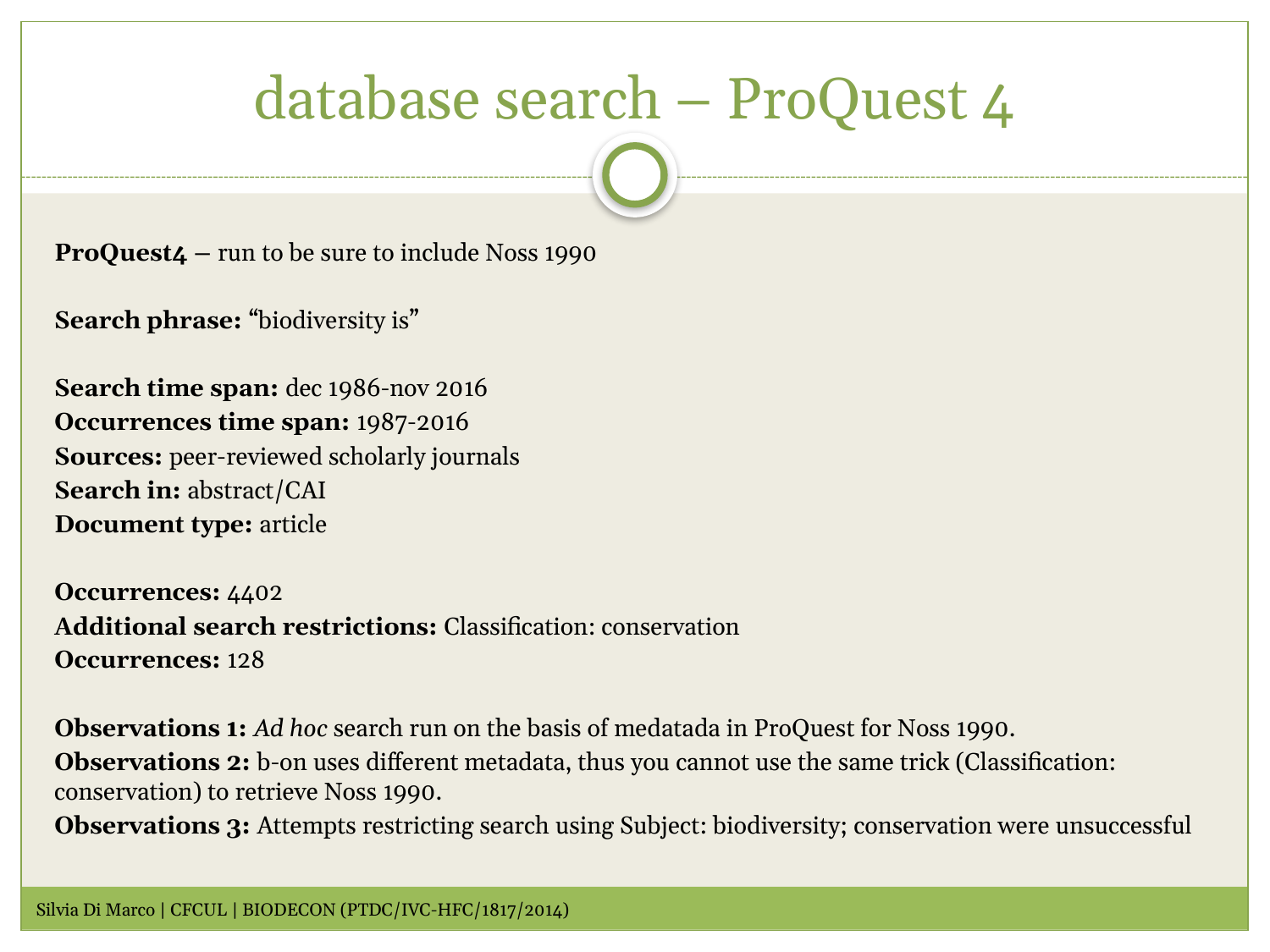

# database search – ProQuest 4
ProQuest4 – run to be sure to include Noss 1990

Search phrase: “biodiversity is”

Search time span: dec 1986-nov 2016
Occurrences time span: 1987-2016
Sources: peer-reviewed scholarly journals
Search in: abstract/CAI
Document type: article

Occurrences: 4402
Additional search restrictions: Classification: conservation
Occurrences: 128

Observations 1: Ad hoc search run on the basis of medatada in ProQuest for Noss 1990.
Observations 2: b-on uses different metadata, thus you cannot use the same trick (Classification: conservation) to retrieve Noss 1990.
Observations 3: Attempts restricting search using Subject: biodiversity; conservation were unsuccessful

Silvia Di Marco | CFCUL | BIODECON (PTDC/IVC-HFC/1817/2014)